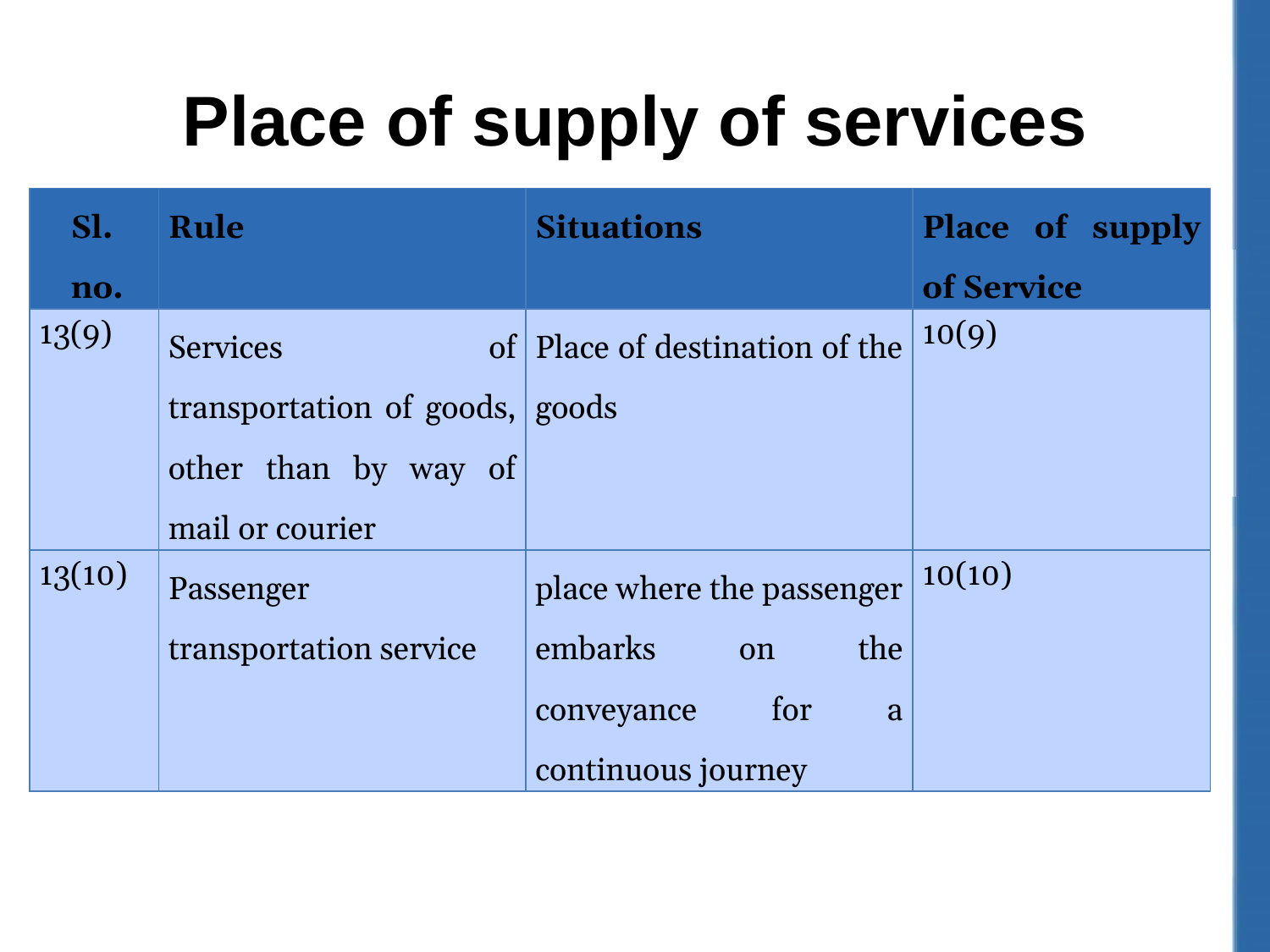

# Place of supply of services
| Sl. no. | Rule | Situations | Place of supply of Service |
| --- | --- | --- | --- |
| 13(9) | Services of transportation of goods, other than by way of mail or courier | Place of destination of the goods | 10(9) |
| 13(10) | Passenger transportation service | place where the passenger embarks on the conveyance for a continuous journey | 10(10) |